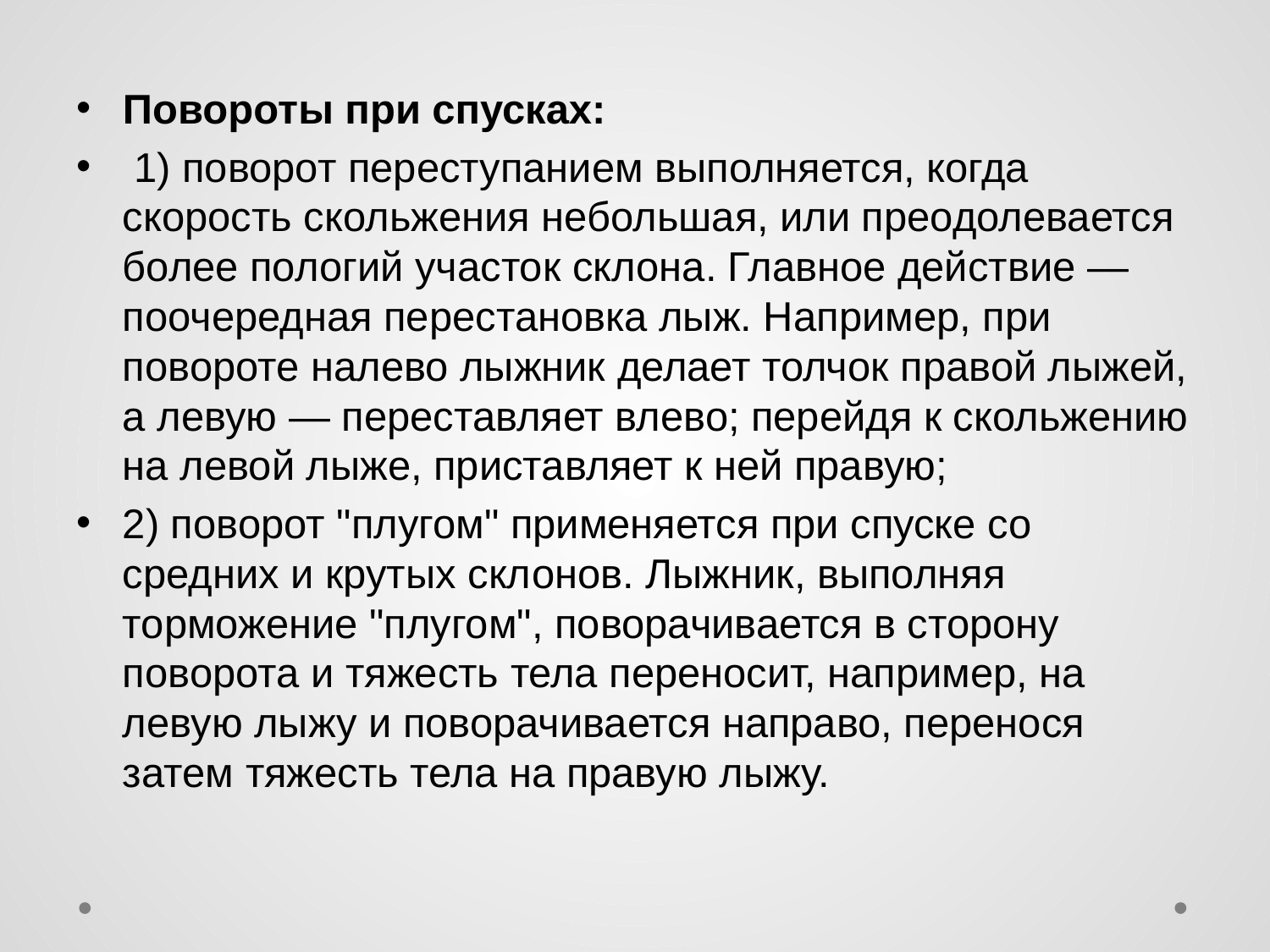

Повороты при спусках:
 1) поворот переступанием выполняется, когда скорость скольжения небольшая, или преодолевается более пологий участок склона. Главное действие — поочередная перестановка лыж. Например, при повороте налево лыжник делает толчок правой лыжей, а левую — переставляет влево; перейдя к скольжению на левой лыже, приставляет к ней правую;
2) поворот "плугом" применяется при спуске со средних и крутых склонов. Лыжник, выполняя торможение "плугом", поворачивается в сторону поворота и тяжесть тела переносит, например, на левую лыжу и поворачивается направо, перенося затем тяжесть тела на правую лыжу.